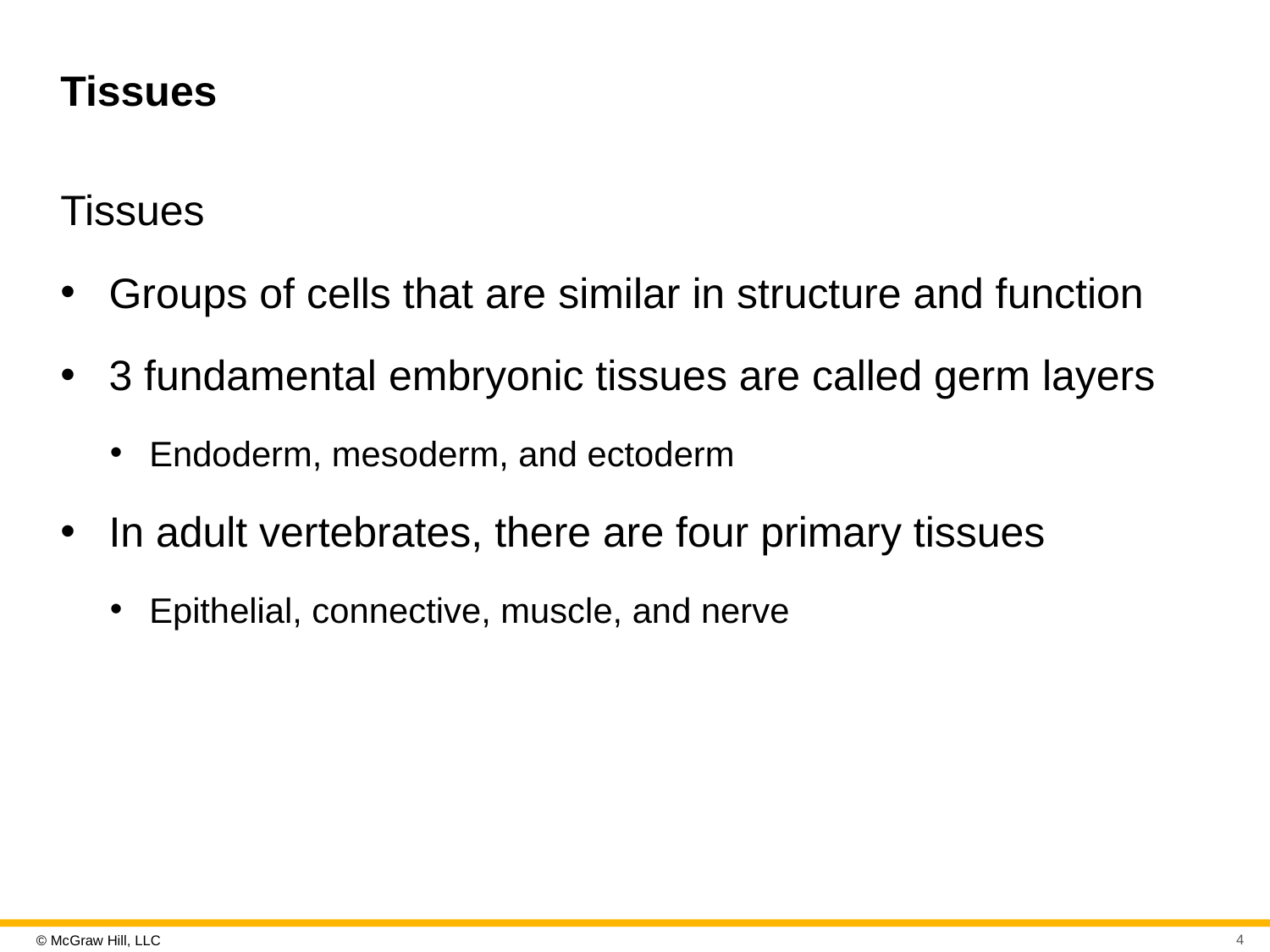

# Tissues
Tissues
Groups of cells that are similar in structure and function
3 fundamental embryonic tissues are called germ layers
Endoderm, mesoderm, and ectoderm
In adult vertebrates, there are four primary tissues
Epithelial, connective, muscle, and nerve
4